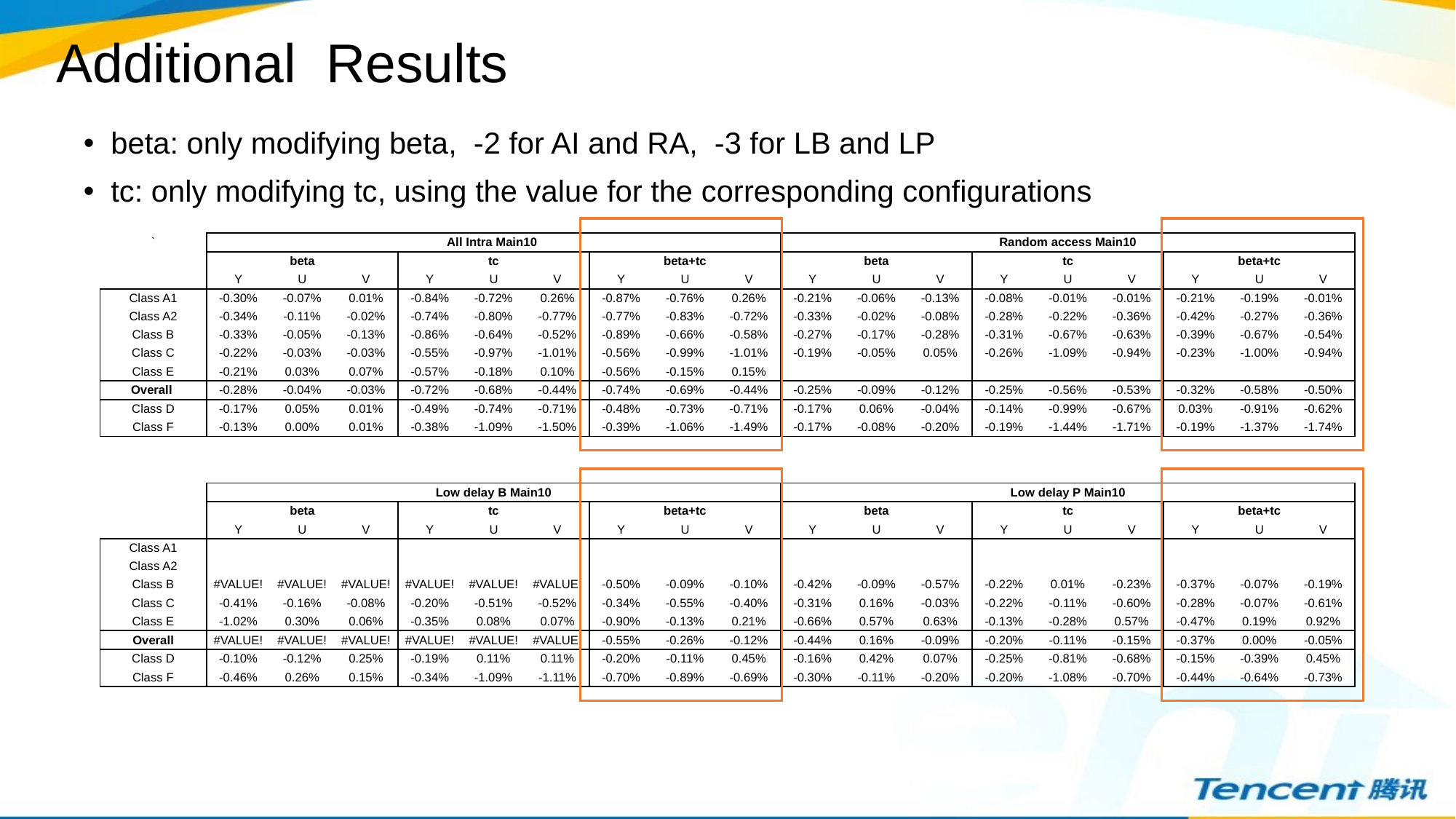

# Additional  Results
beta: only modifying beta,  -2 for AI and RA,  -3 for LB and LP
tc: only modifying tc, using the value for the corresponding configurations

| ` | All Intra Main10 |  |  |  |  |  |  |  |  | Random access Main10 |  |  |  |  |  |  |  |  |
| --- | --- | --- | --- | --- | --- | --- | --- | --- | --- | --- | --- | --- | --- | --- | --- | --- | --- | --- |
|  | beta |  |  | tc |  |  | beta+tc |  |  | beta |  |  | tc |  |  | beta+tc |  |  |
|  | Y | U | V | Y | U | V | Y | U | V | Y | U | V | Y | U | V | Y | U | V |
| Class A1 | -0.30% | -0.07% | 0.01% | -0.84% | -0.72% | 0.26% | -0.87% | -0.76% | 0.26% | -0.21% | -0.06% | -0.13% | -0.08% | -0.01% | -0.01% | -0.21% | -0.19% | -0.01% |
| Class A2 | -0.34% | -0.11% | -0.02% | -0.74% | -0.80% | -0.77% | -0.77% | -0.83% | -0.72% | -0.33% | -0.02% | -0.08% | -0.28% | -0.22% | -0.36% | -0.42% | -0.27% | -0.36% |
| Class B | -0.33% | -0.05% | -0.13% | -0.86% | -0.64% | -0.52% | -0.89% | -0.66% | -0.58% | -0.27% | -0.17% | -0.28% | -0.31% | -0.67% | -0.63% | -0.39% | -0.67% | -0.54% |
| Class C | -0.22% | -0.03% | -0.03% | -0.55% | -0.97% | -1.01% | -0.56% | -0.99% | -1.01% | -0.19% | -0.05% | 0.05% | -0.26% | -1.09% | -0.94% | -0.23% | -1.00% | -0.94% |
| Class E | -0.21% | 0.03% | 0.07% | -0.57% | -0.18% | 0.10% | -0.56% | -0.15% | 0.15% |  |  |  |  |  |  |  |  |  |
| Overall | -0.28% | -0.04% | -0.03% | -0.72% | -0.68% | -0.44% | -0.74% | -0.69% | -0.44% | -0.25% | -0.09% | -0.12% | -0.25% | -0.56% | -0.53% | -0.32% | -0.58% | -0.50% |
| Class D | -0.17% | 0.05% | 0.01% | -0.49% | -0.74% | -0.71% | -0.48% | -0.73% | -0.71% | -0.17% | 0.06% | -0.04% | -0.14% | -0.99% | -0.67% | 0.03% | -0.91% | -0.62% |
| Class F | -0.13% | 0.00% | 0.01% | -0.38% | -1.09% | -1.50% | -0.39% | -1.06% | -1.49% | -0.17% | -0.08% | -0.20% | -0.19% | -1.44% | -1.71% | -0.19% | -1.37% | -1.74% |
|  | Low delay B Main10 |  |  |  |  |  |  |  |  | Low delay P Main10 |  |  |  |  |  |  |  |  |
| --- | --- | --- | --- | --- | --- | --- | --- | --- | --- | --- | --- | --- | --- | --- | --- | --- | --- | --- |
|  | beta |  |  | tc |  |  | beta+tc |  |  | beta |  |  | tc |  |  | beta+tc |  |  |
|  | Y | U | V | Y | U | V | Y | U | V | Y | U | V | Y | U | V | Y | U | V |
| Class A1 |  |  |  |  |  |  |  |  |  |  |  |  |  |  |  |  |  |  |
| Class A2 |  |  |  |  |  |  |  |  |  |  |  |  |  |  |  |  |  |  |
| Class B | #VALUE! | #VALUE! | #VALUE! | #VALUE! | #VALUE! | #VALUE! | -0.50% | -0.09% | -0.10% | -0.42% | -0.09% | -0.57% | -0.22% | 0.01% | -0.23% | -0.37% | -0.07% | -0.19% |
| Class C | -0.41% | -0.16% | -0.08% | -0.20% | -0.51% | -0.52% | -0.34% | -0.55% | -0.40% | -0.31% | 0.16% | -0.03% | -0.22% | -0.11% | -0.60% | -0.28% | -0.07% | -0.61% |
| Class E | -1.02% | 0.30% | 0.06% | -0.35% | 0.08% | 0.07% | -0.90% | -0.13% | 0.21% | -0.66% | 0.57% | 0.63% | -0.13% | -0.28% | 0.57% | -0.47% | 0.19% | 0.92% |
| Overall | #VALUE! | #VALUE! | #VALUE! | #VALUE! | #VALUE! | #VALUE! | -0.55% | -0.26% | -0.12% | -0.44% | 0.16% | -0.09% | -0.20% | -0.11% | -0.15% | -0.37% | 0.00% | -0.05% |
| Class D | -0.10% | -0.12% | 0.25% | -0.19% | 0.11% | 0.11% | -0.20% | -0.11% | 0.45% | -0.16% | 0.42% | 0.07% | -0.25% | -0.81% | -0.68% | -0.15% | -0.39% | 0.45% |
| Class F | -0.46% | 0.26% | 0.15% | -0.34% | -1.09% | -1.11% | -0.70% | -0.89% | -0.69% | -0.30% | -0.11% | -0.20% | -0.20% | -1.08% | -0.70% | -0.44% | -0.64% | -0.73% |